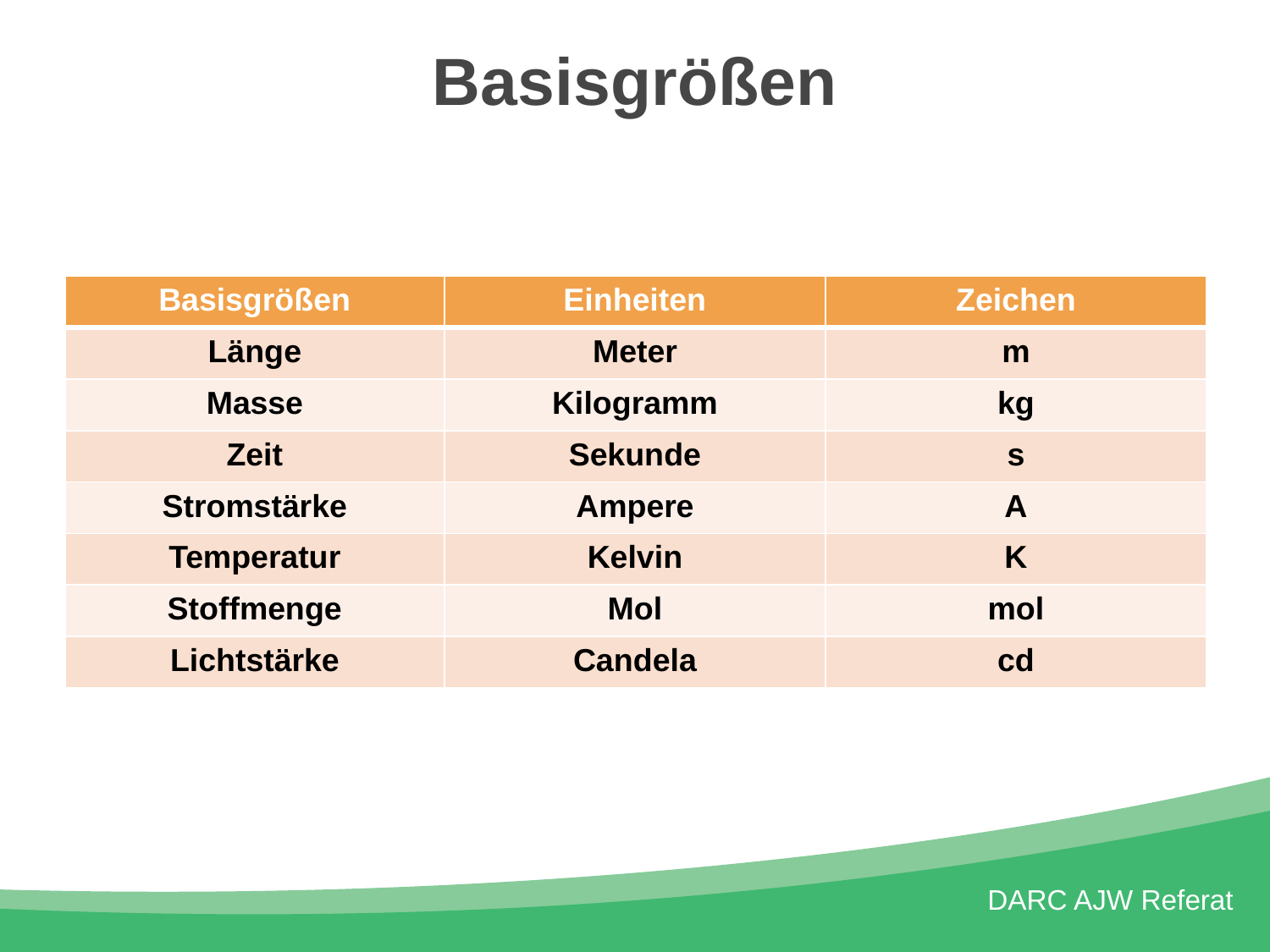

# Basisgrößen
| Basisgrößen | Einheiten | Zeichen |
| --- | --- | --- |
| Länge | Meter | m |
| Masse | Kilogramm | kg |
| Zeit | Sekunde | s |
| Stromstärke | Ampere | A |
| Temperatur | Kelvin | K |
| Stoffmenge | Mol | mol |
| Lichtstärke | Candela | cd |